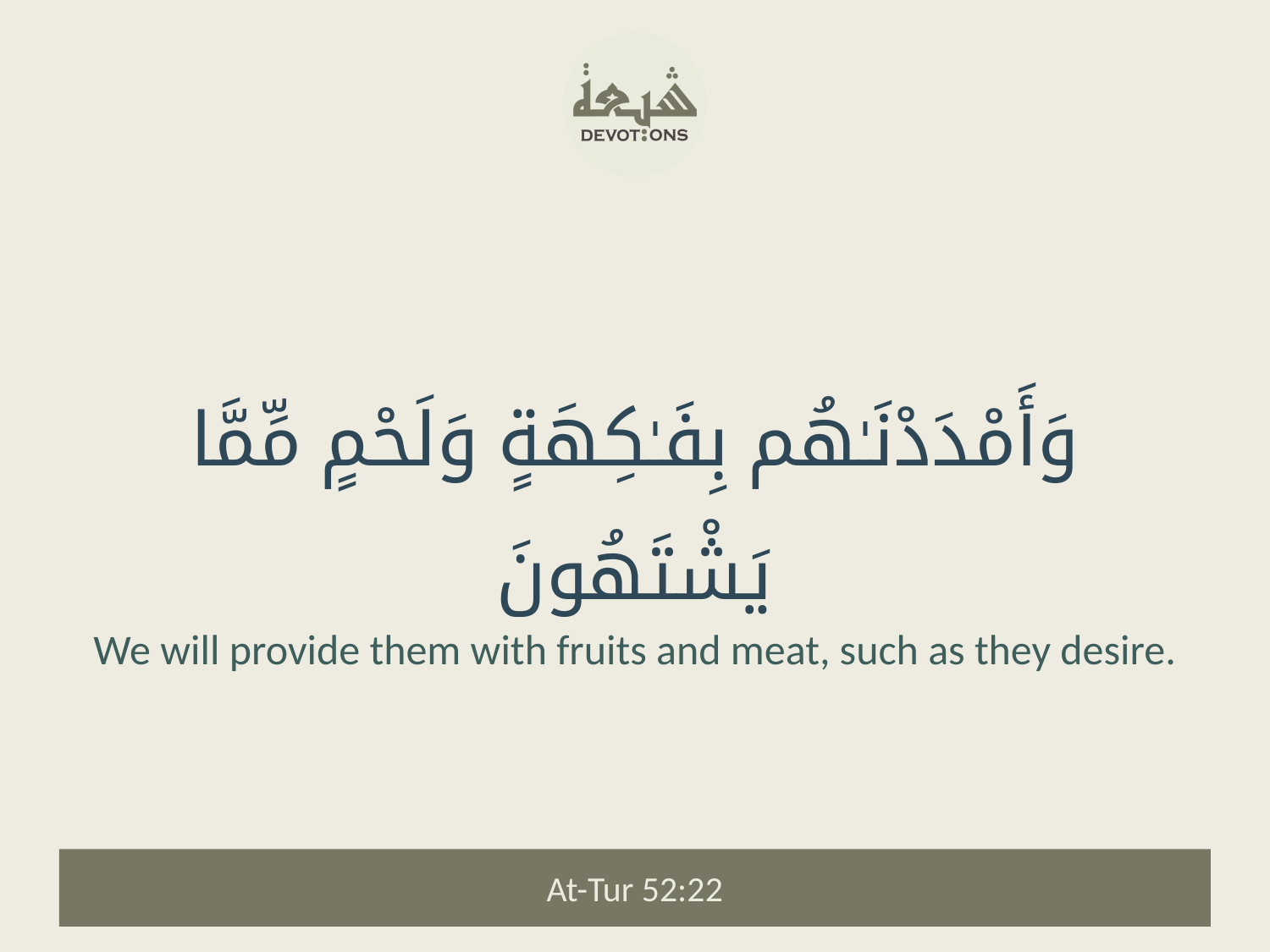

وَأَمْدَدْنَـٰهُم بِفَـٰكِهَةٍ وَلَحْمٍ مِّمَّا يَشْتَهُونَ
We will provide them with fruits and meat, such as they desire.
At-Tur 52:22